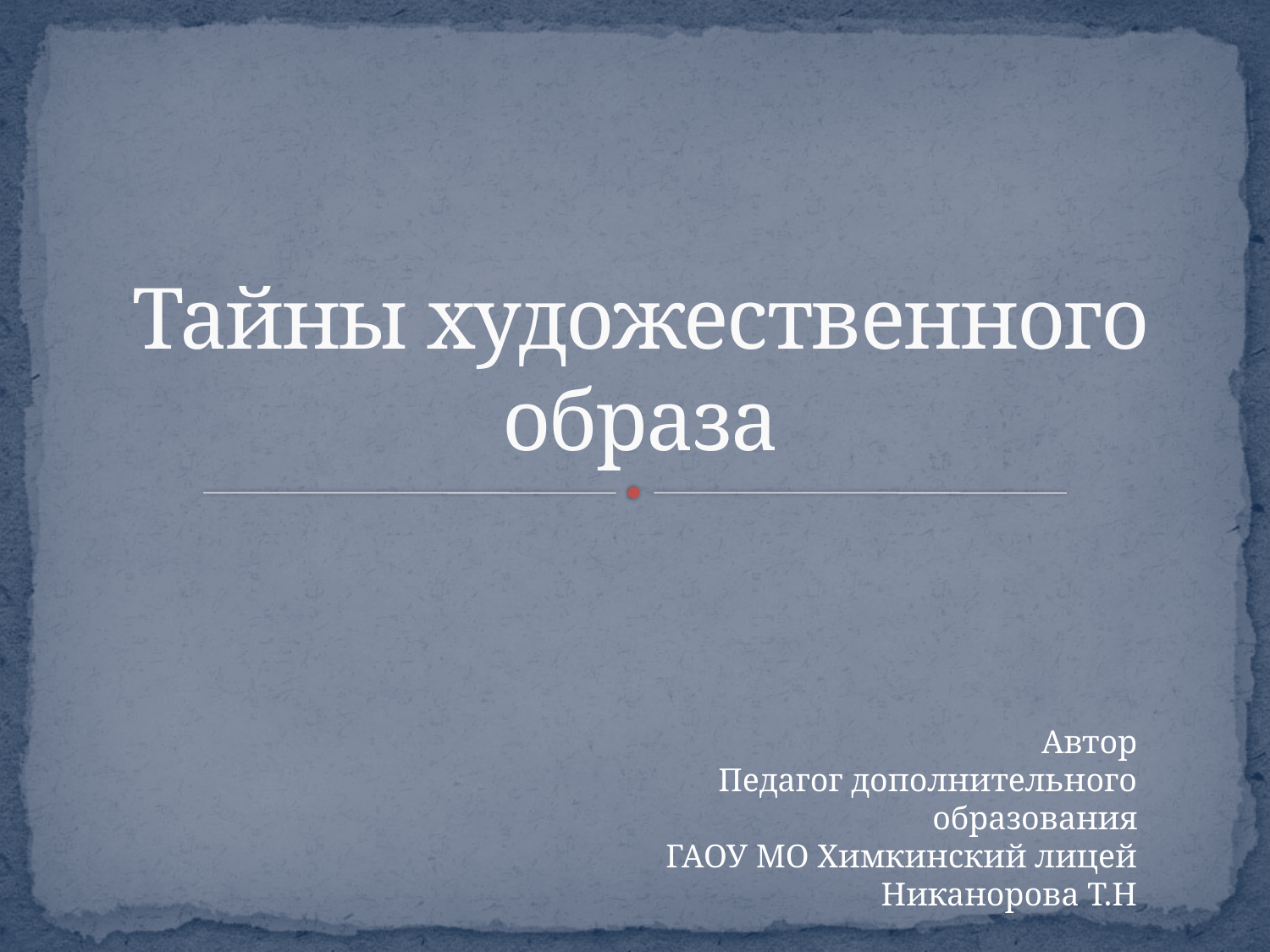

# Тайны художественного образа

Автор
Педагог дополнительного образования
ГАОУ МО Химкинский лицей Никанорова Т.Н